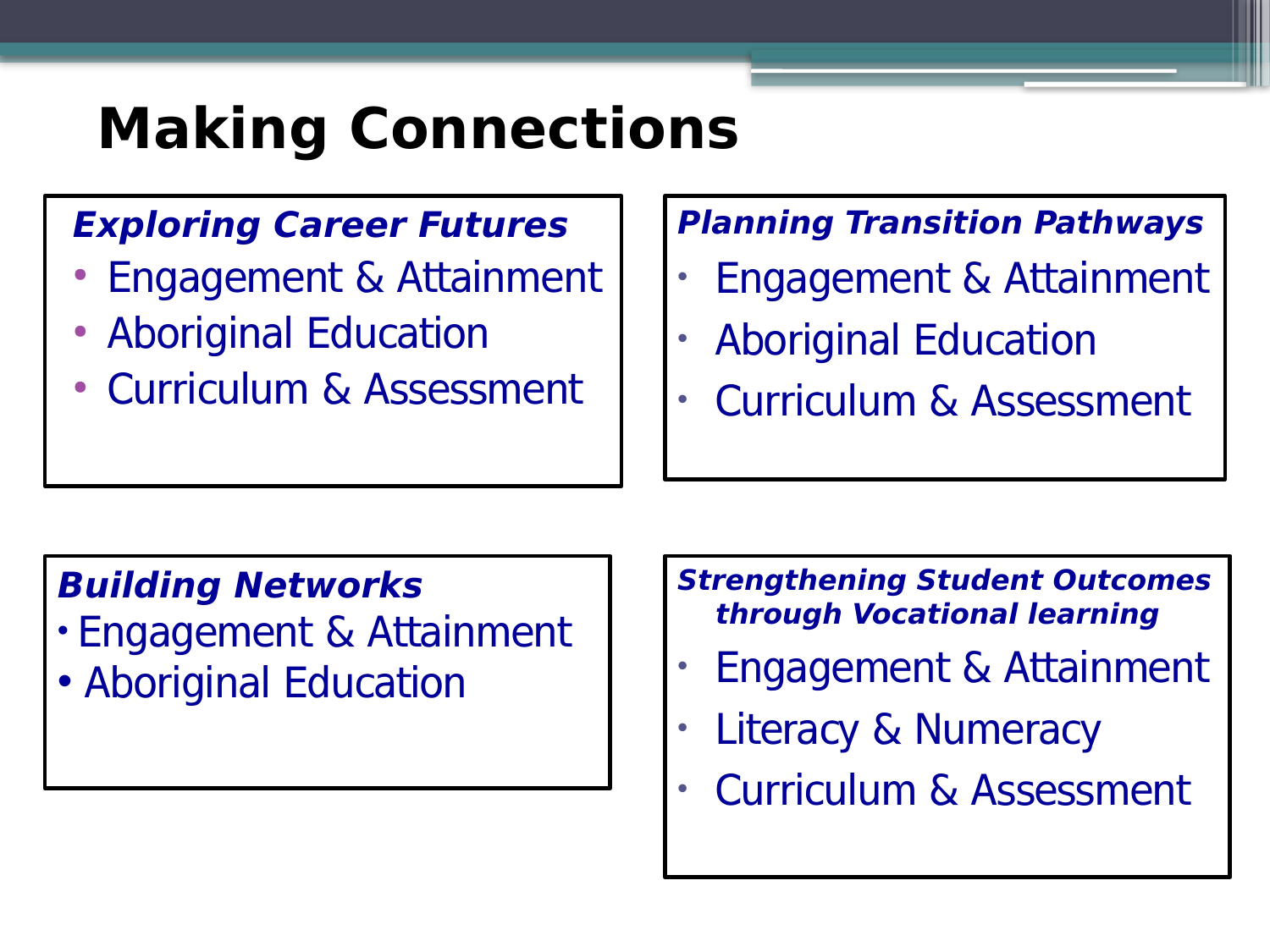

Making Connections
Exploring Career Futures
Engagement & Attainment
Aboriginal Education
Curriculum & Assessment

Planning Transition Pathways
Engagement & Attainment
Aboriginal Education
Curriculum & Assessment

Building Networks
 Engagement & Attainment
 Aboriginal Education

Strengthening Student Outcomes through Vocational learning
Engagement & Attainment
Literacy & Numeracy
Curriculum & Assessment